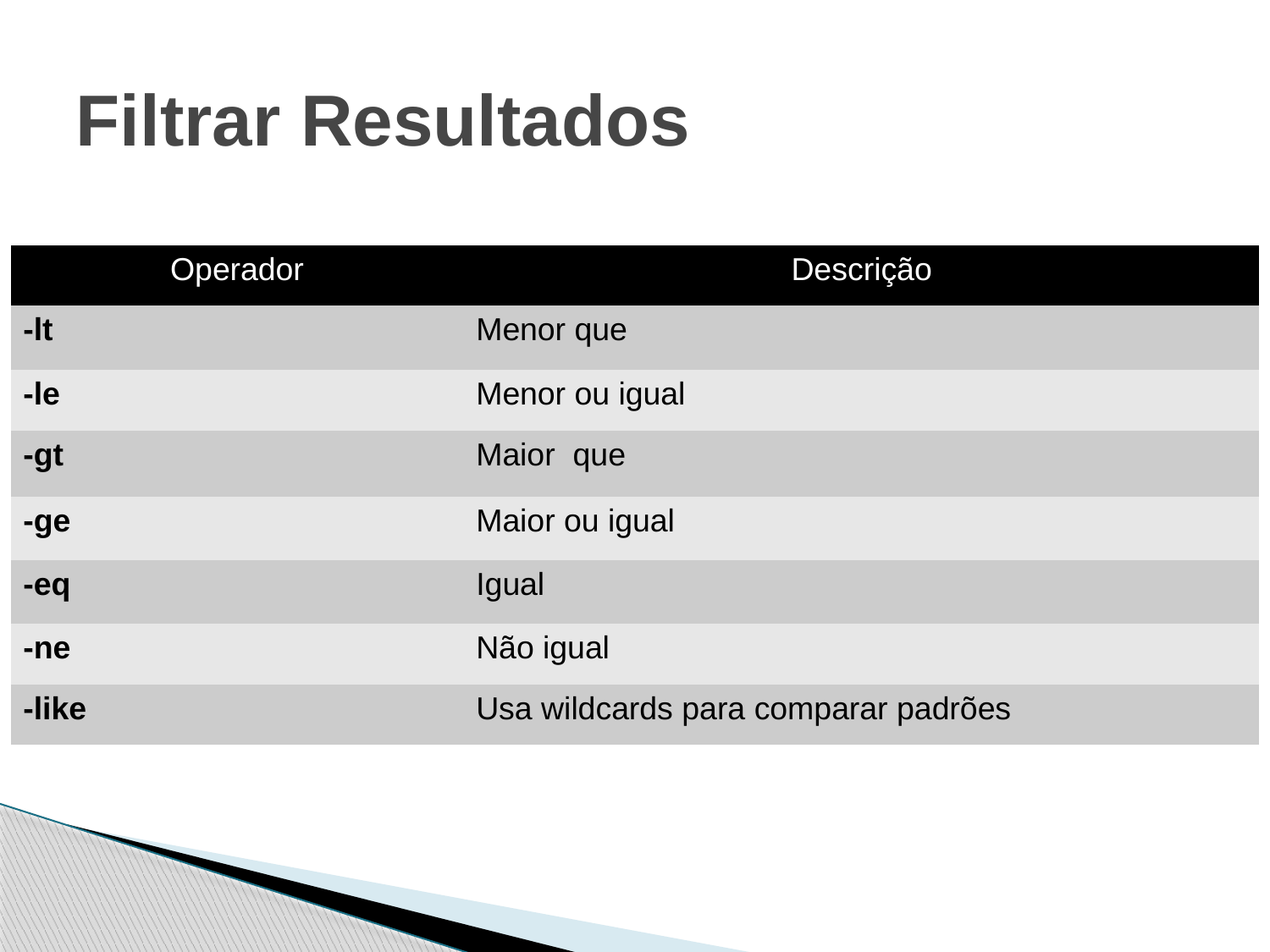

# Filtrar Resultados
| Operador | Descrição |
| --- | --- |
| -lt | Menor que |
| -le | Menor ou igual |
| -gt | Maior que |
| -ge | Maior ou igual |
| -eq | Igual |
| -ne | Não igual |
| -like | Usa wildcards para comparar padrões |